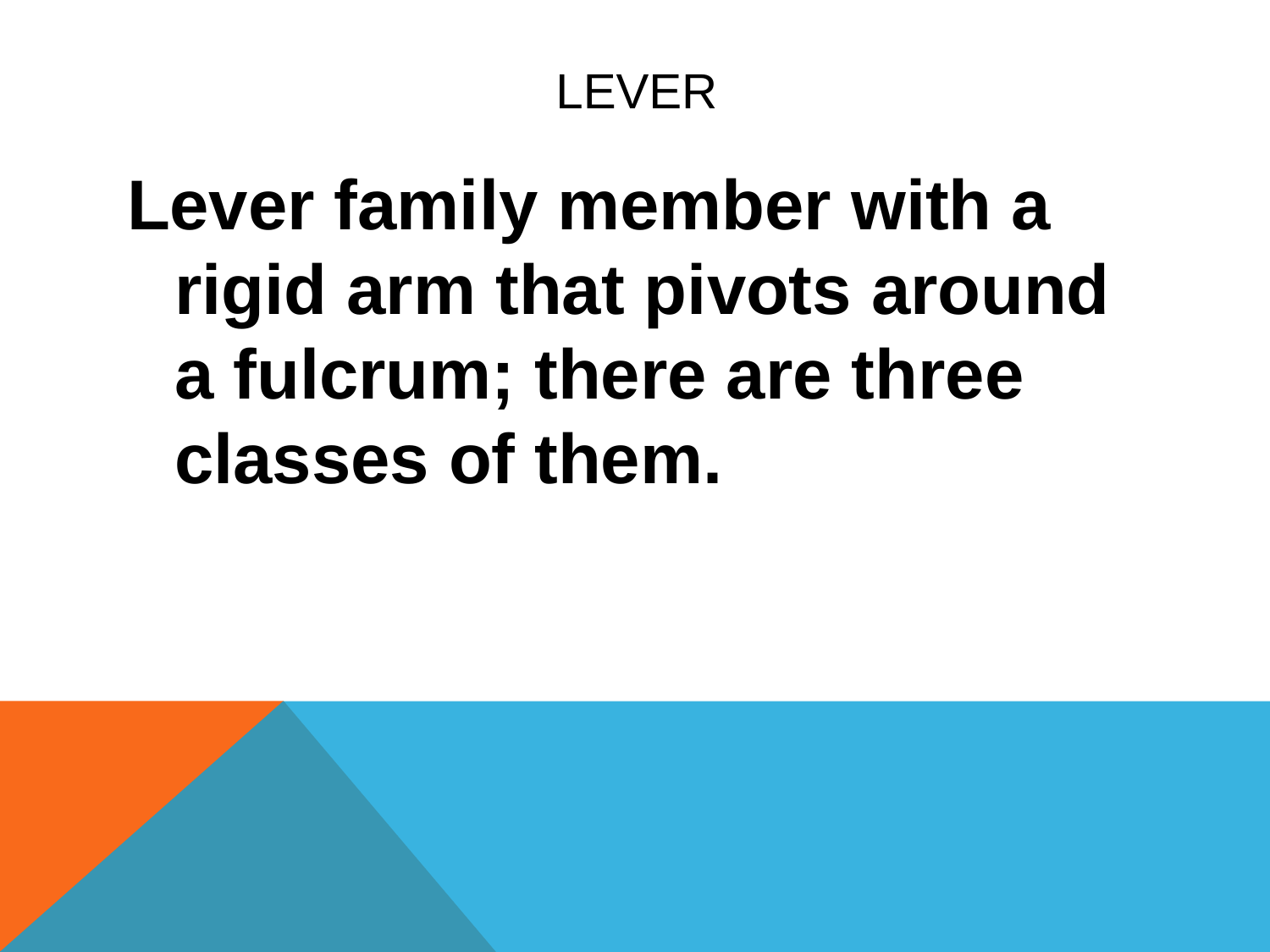

# Lever
Lever family member with a rigid arm that pivots around a fulcrum; there are three classes of them.